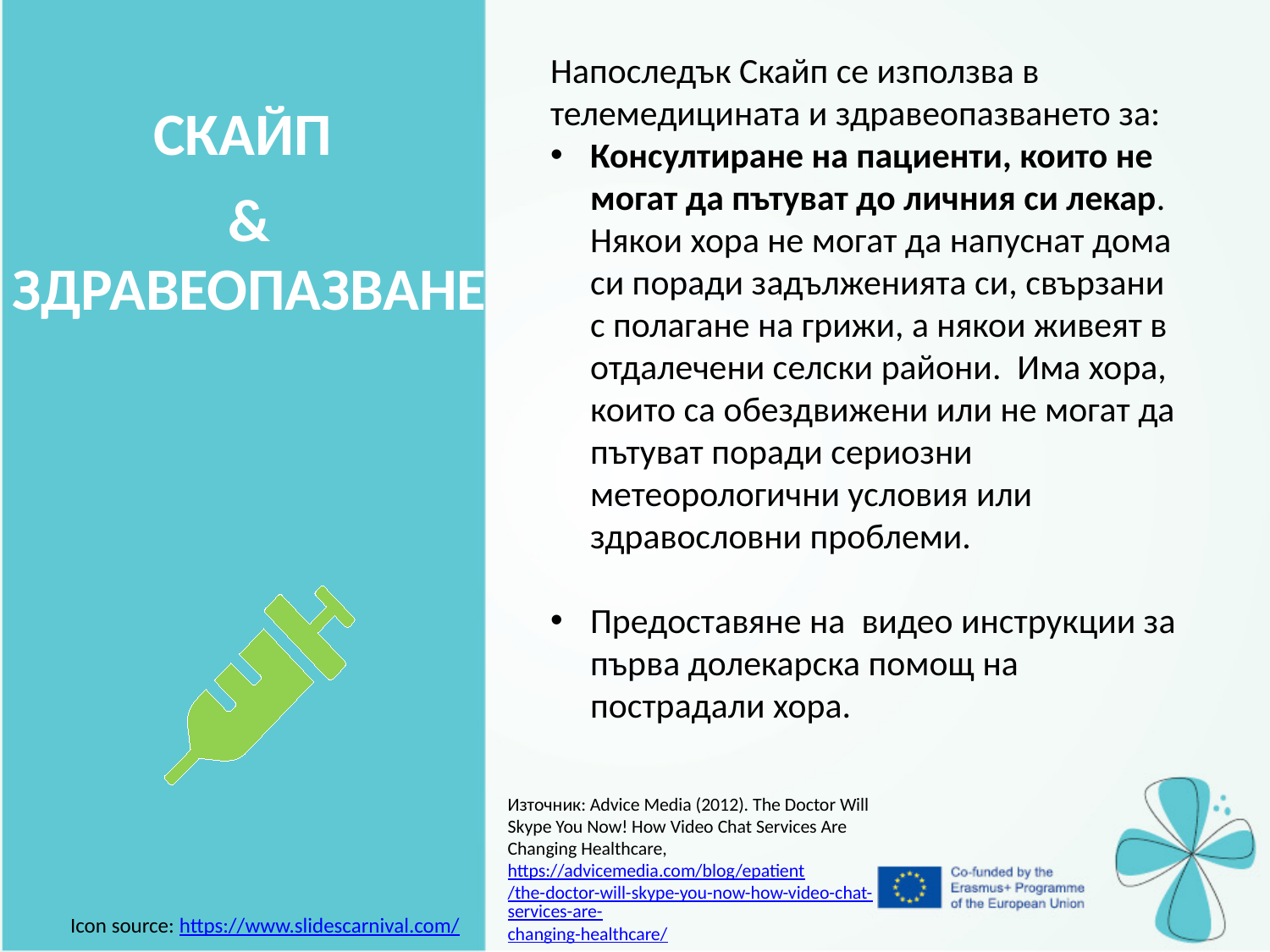

Напоследък Скайп се използва в телемедицината и здравеопазването за:
Консултиране на пациенти, които не могат да пътуват до личния си лекар.  Някои хора не могат да напуснат дома си поради задълженията си, свързани с полагане на грижи, а някои живеят в отдалечени селски райони.  Има хора, които са обездвижени или не могат да пътуват поради сериозни метеорологични условия или здравословни проблеми.

Предоставяне на  видео инструкции за първа долекарска помощ на пострадали хора.

| СКАЙП & ЗДРАВЕОПАЗВАНЕ |
| --- |

Източник: Advice Media (2012). The Doctor Will Skype You Now! How Video Chat Services Are Changing Healthcare, https://advicemedia.com/blog/epatient
/the-doctor-will-skype-you-now-how-video-chat-services-are-
changing-healthcare/
Icon source: https://www.slidescarnival.com/